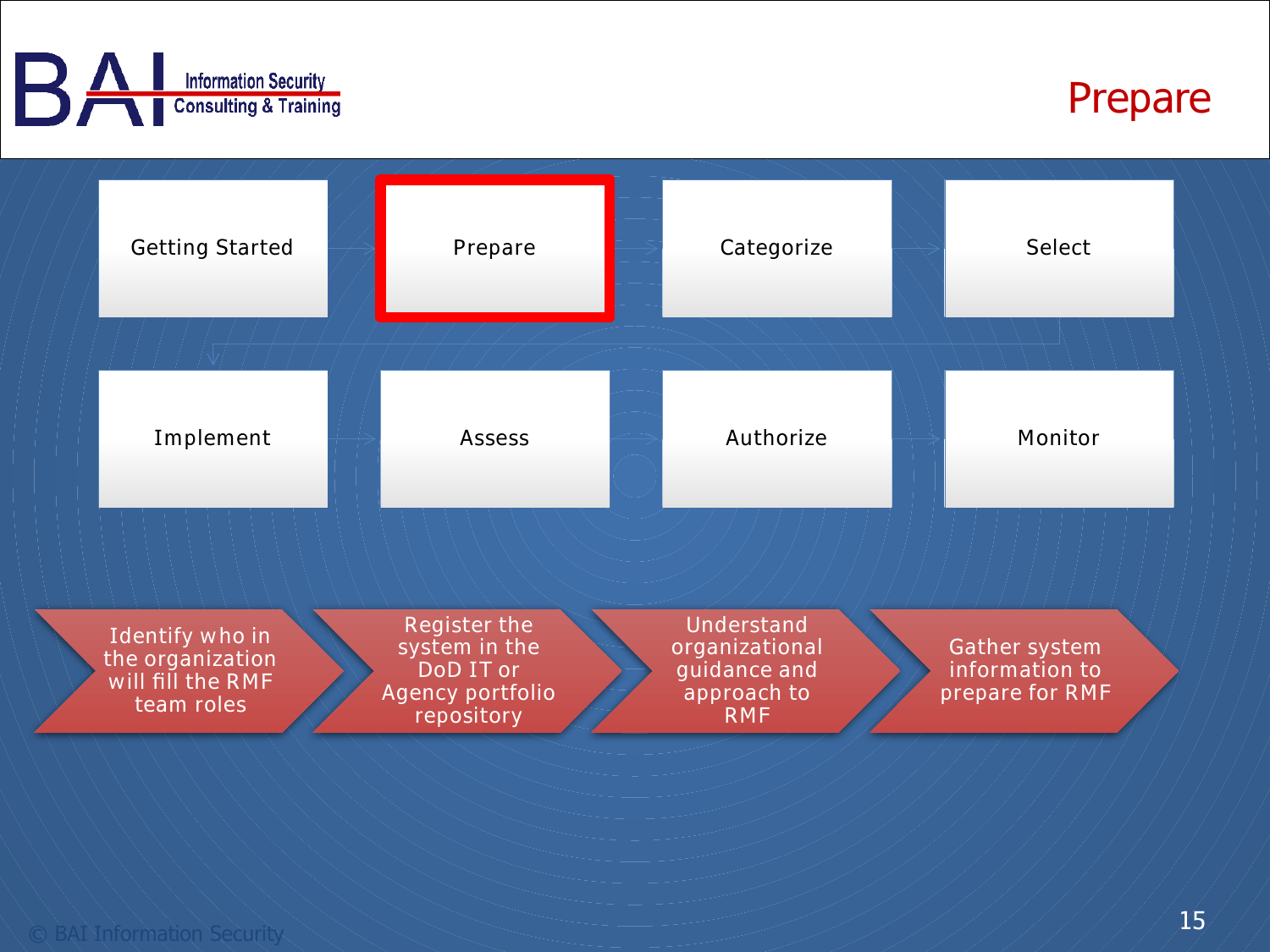

# Prepare

Getting Started

Prepare

Categorize

Select

Implement

Assess

Authorize
Monitor
Identify who in the organization will fill the RMF team roles
Register the system in the DoD IT or Agency portfolio repository
Understand organizational guidance and approach to RMF
Gather system information to prepare for RMF